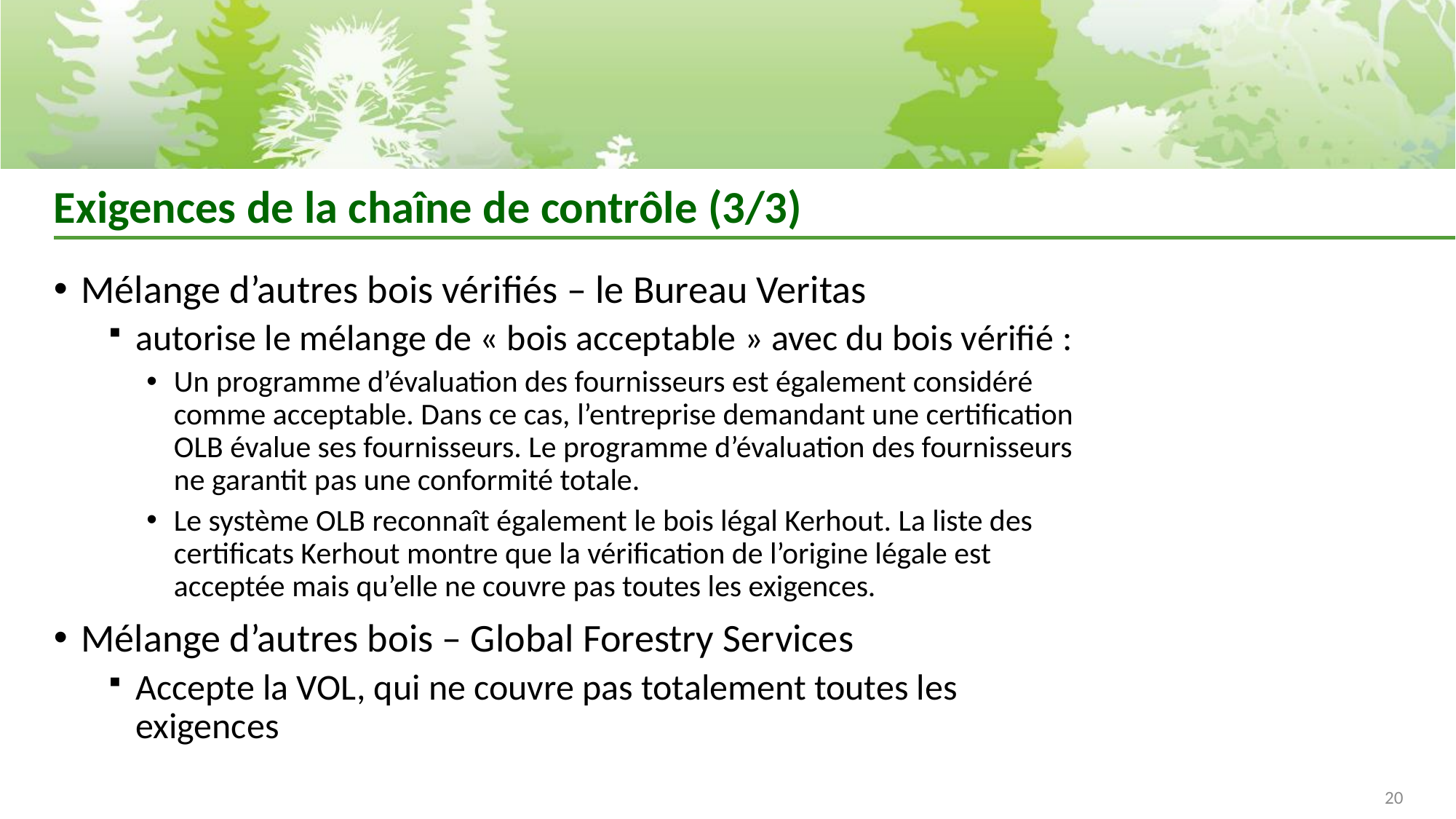

# Exigences de la chaîne de contrôle (3/3)
Mélange d’autres bois vérifiés – le Bureau Veritas
autorise le mélange de « bois acceptable » avec du bois vérifié :
Un programme d’évaluation des fournisseurs est également considéré comme acceptable. Dans ce cas, l’entreprise demandant une certification OLB évalue ses fournisseurs. Le programme d’évaluation des fournisseurs ne garantit pas une conformité totale.
Le système OLB reconnaît également le bois légal Kerhout. La liste des certificats Kerhout montre que la vérification de l’origine légale est acceptée mais qu’elle ne couvre pas toutes les exigences.
Mélange d’autres bois – Global Forestry Services
Accepte la VOL, qui ne couvre pas totalement toutes les exigences
20